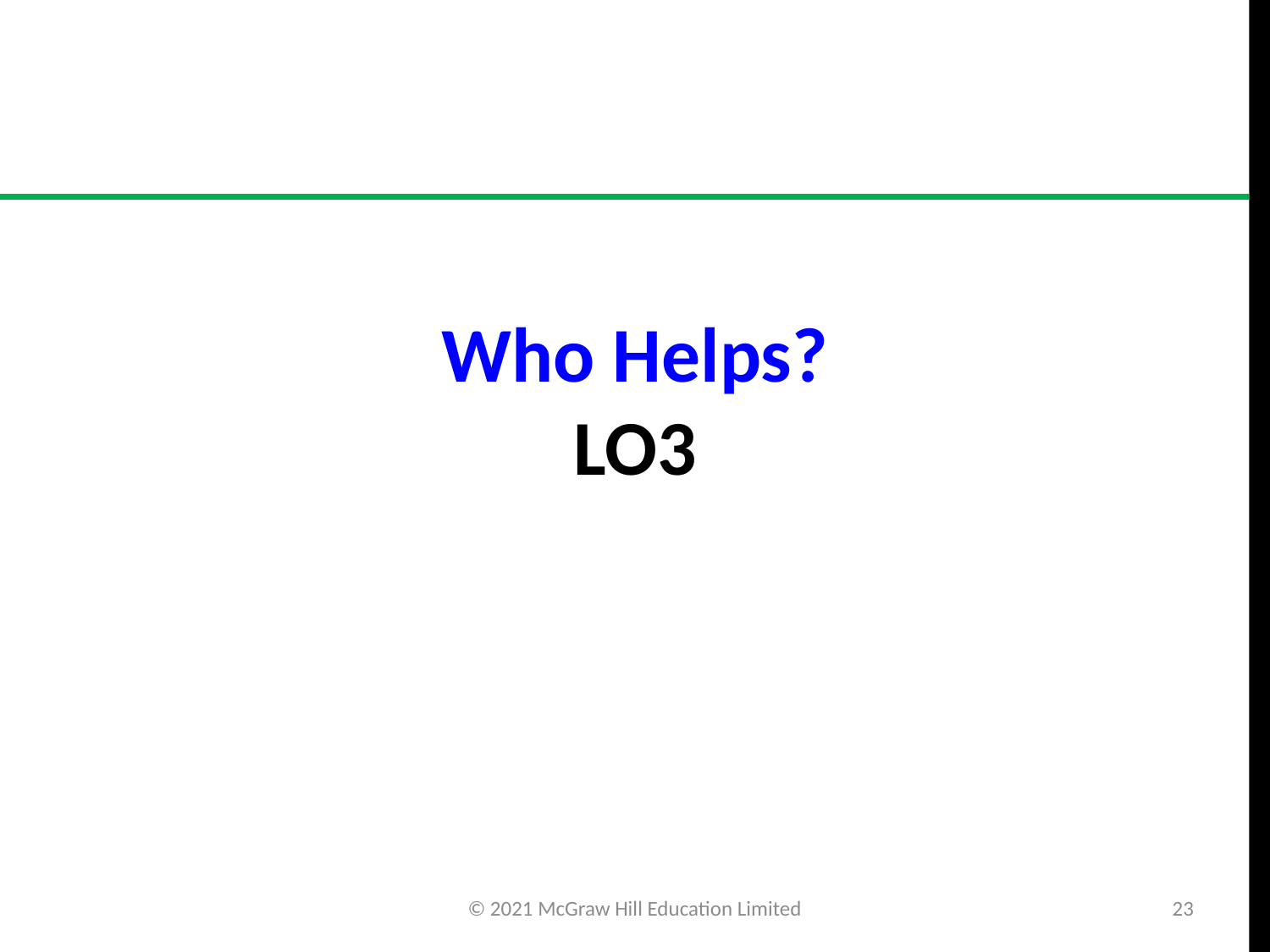

# Who Helps? LO3

© 2021 McGraw Hill Education Limited
23